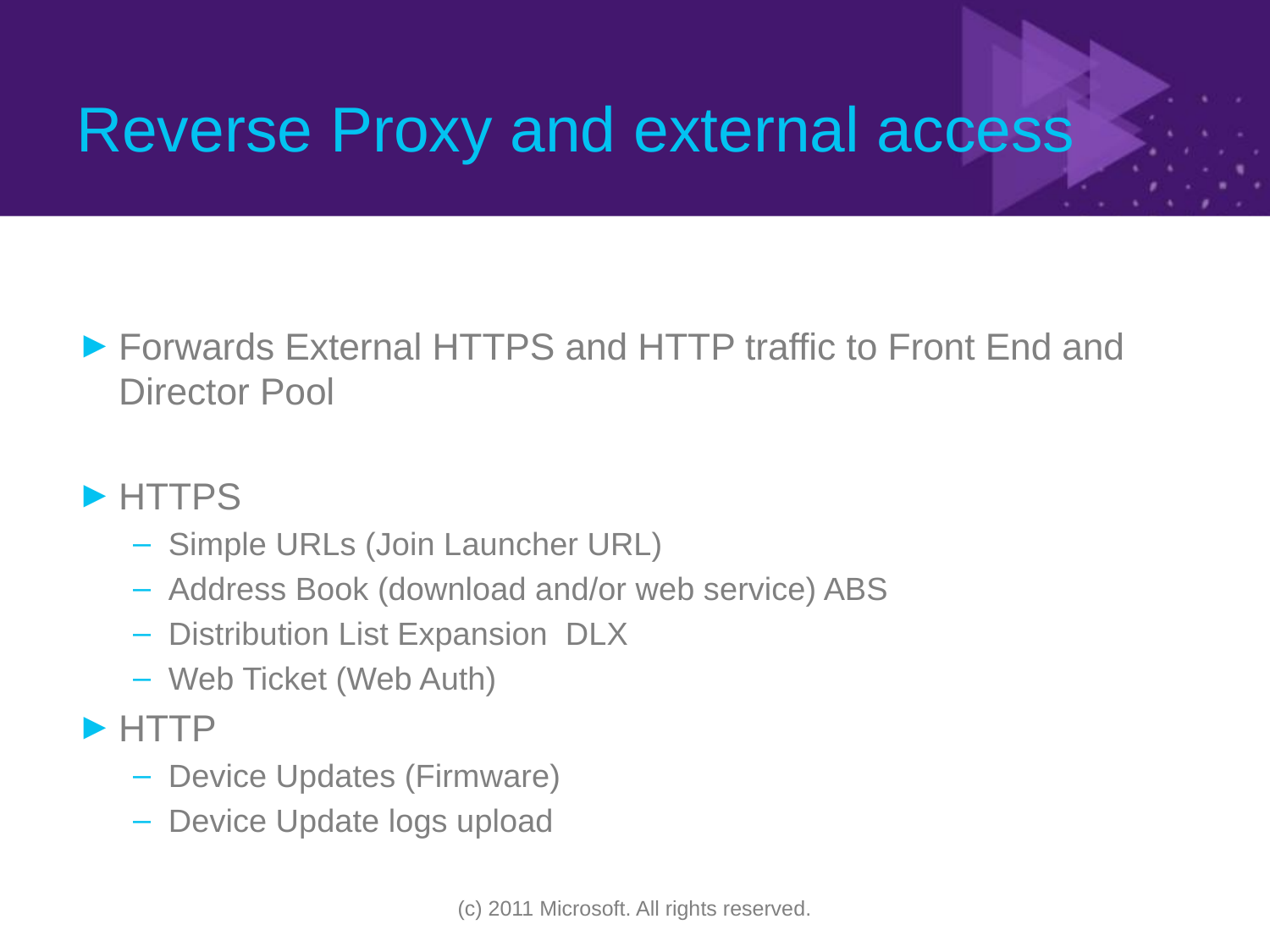

# Reverse Proxy and external access
Forwards External HTTPS and HTTP traffic to Front End and Director Pool

HTTPS
Simple URLs (Join Launcher URL)
Address Book (download and/or web service) ABS
Distribution List Expansion  DLX
Web Ticket (Web Auth)
HTTP
Device Updates (Firmware)
Device Update logs upload

(c) 2011 Microsoft. All rights reserved.